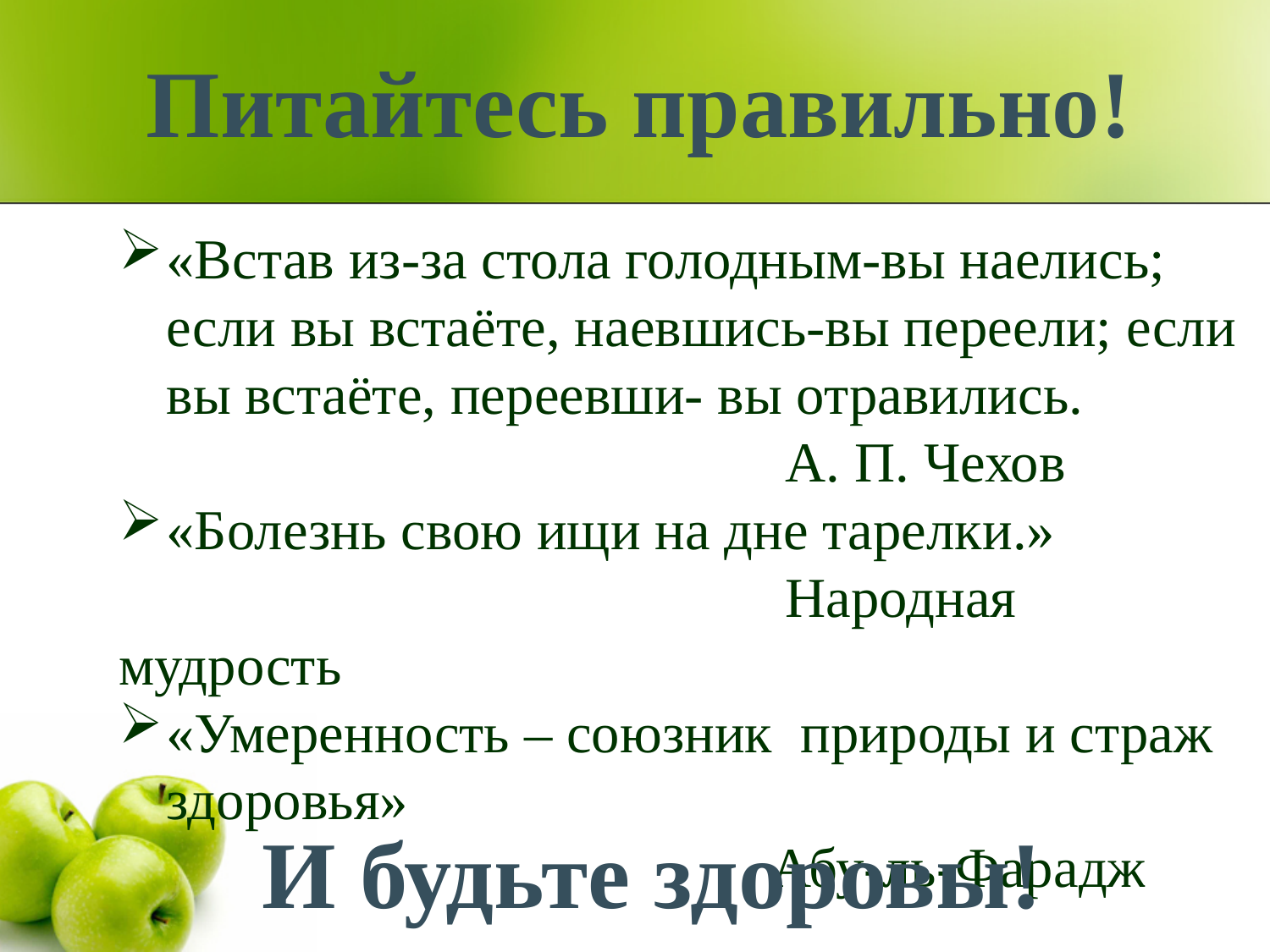

Питайтесь правильно!
«Встав из-за стола голодным-вы наелись; если вы встаёте, наевшись-вы переели; если вы встаёте, переевши- вы отравились.
                                               А. П. Чехов
«Болезнь свою ищи на дне тарелки.»
                                               Народная мудрость
«Умеренность – союзник  природы и страж здоровья»
                                              Абу-ль-Фарадж

И будьте здоровы!